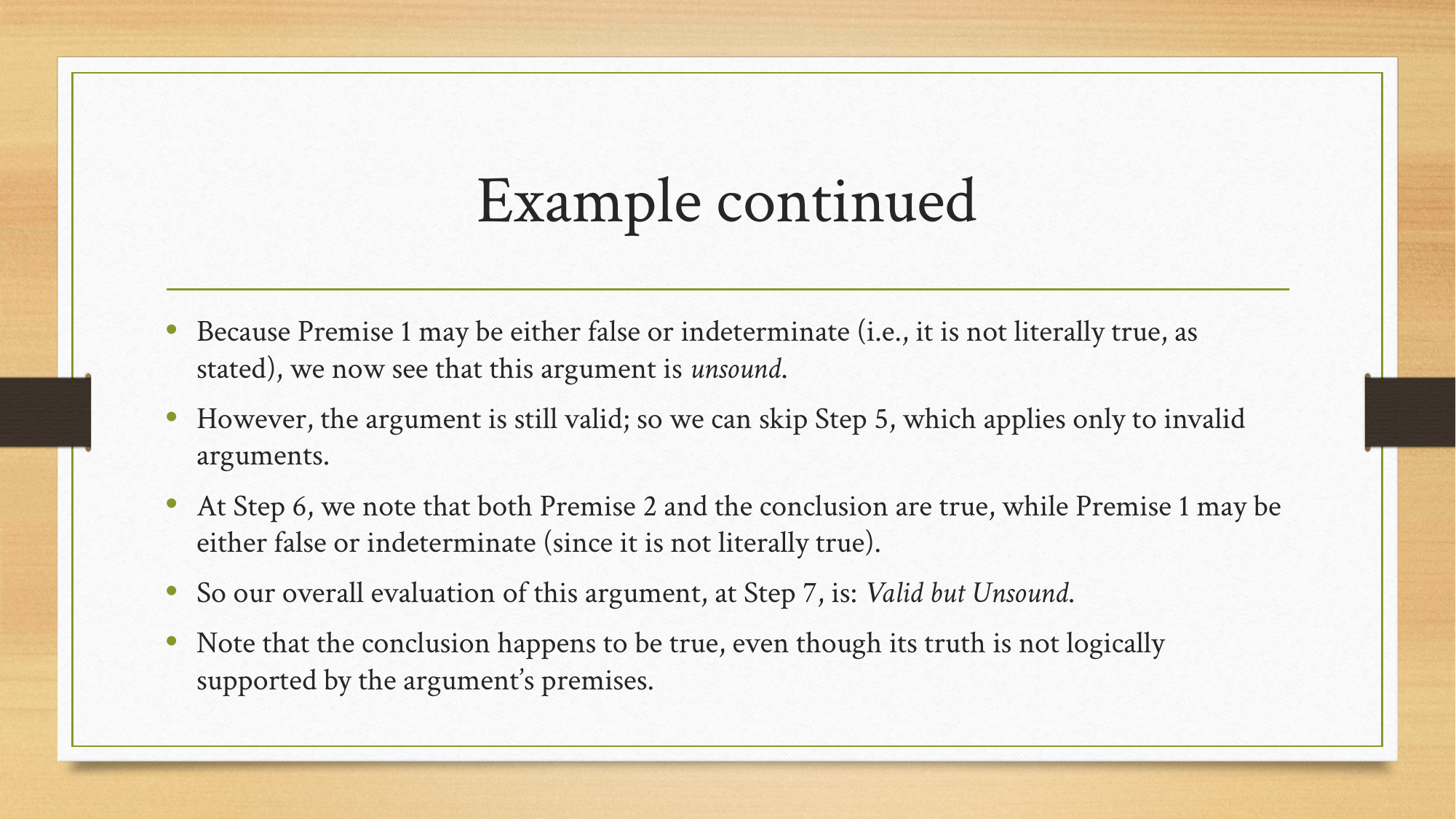

# Example continued
Because Premise 1 may be either false or indeterminate (i.e., it is not literally true, as stated), we now see that this argument is unsound.
However, the argument is still valid; so we can skip Step 5, which applies only to invalid arguments.
At Step 6, we note that both Premise 2 and the conclusion are true, while Premise 1 may be either false or indeterminate (since it is not literally true).
So our overall evaluation of this argument, at Step 7, is: Valid but Unsound.
Note that the conclusion happens to be true, even though its truth is not logically supported by the argument’s premises.